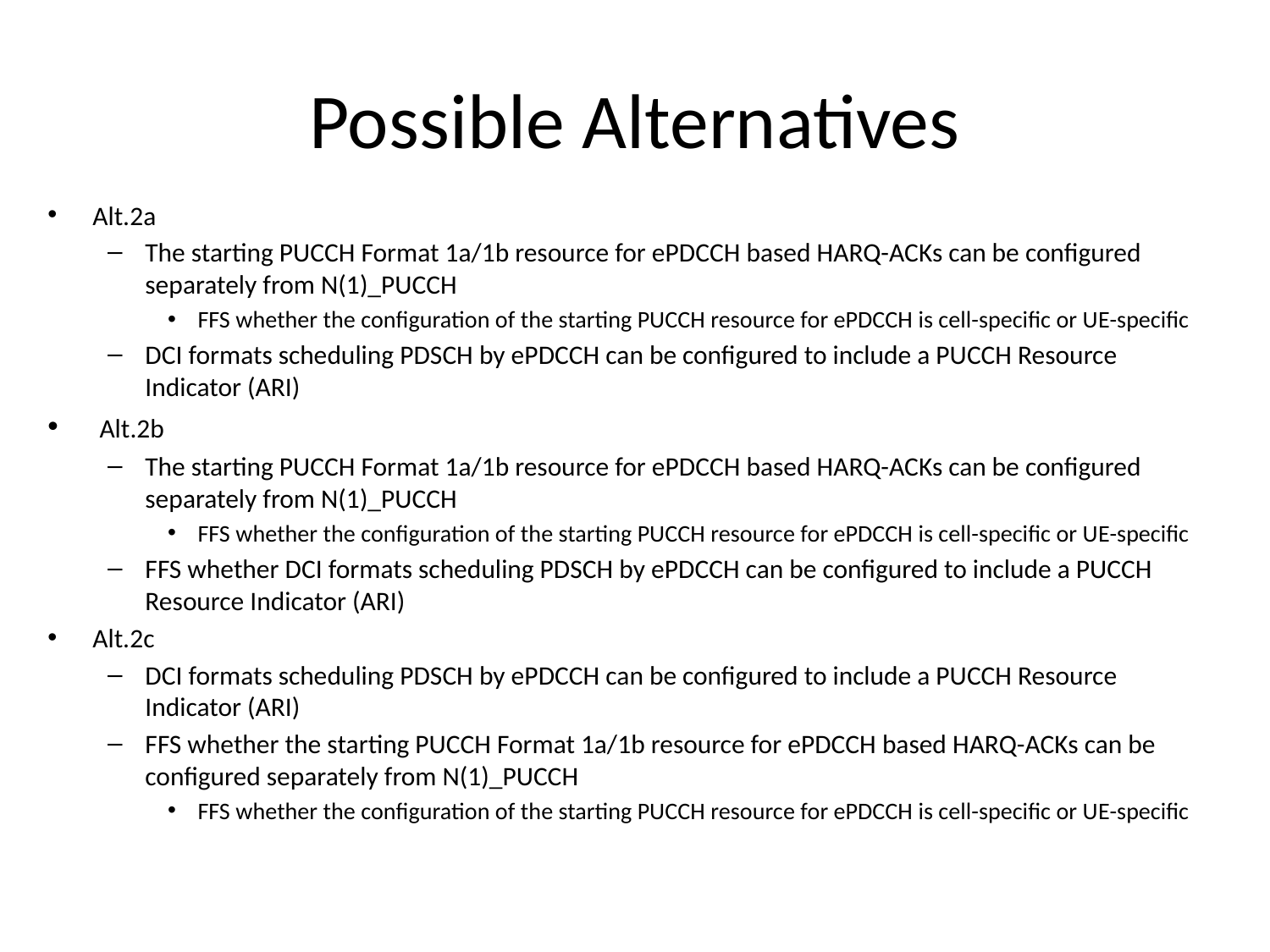

# Possible Alternatives
Alt.2a
The starting PUCCH Format 1a/1b resource for ePDCCH based HARQ-ACKs can be configured separately from N(1)_PUCCH
FFS whether the configuration of the starting PUCCH resource for ePDCCH is cell-specific or UE-specific
DCI formats scheduling PDSCH by ePDCCH can be configured to include a PUCCH Resource Indicator (ARI)
 Alt.2b
The starting PUCCH Format 1a/1b resource for ePDCCH based HARQ-ACKs can be configured separately from N(1)_PUCCH
FFS whether the configuration of the starting PUCCH resource for ePDCCH is cell-specific or UE-specific
FFS whether DCI formats scheduling PDSCH by ePDCCH can be configured to include a PUCCH Resource Indicator (ARI)
Alt.2c
DCI formats scheduling PDSCH by ePDCCH can be configured to include a PUCCH Resource Indicator (ARI)
FFS whether the starting PUCCH Format 1a/1b resource for ePDCCH based HARQ-ACKs can be configured separately from N(1)_PUCCH
FFS whether the configuration of the starting PUCCH resource for ePDCCH is cell-specific or UE-specific